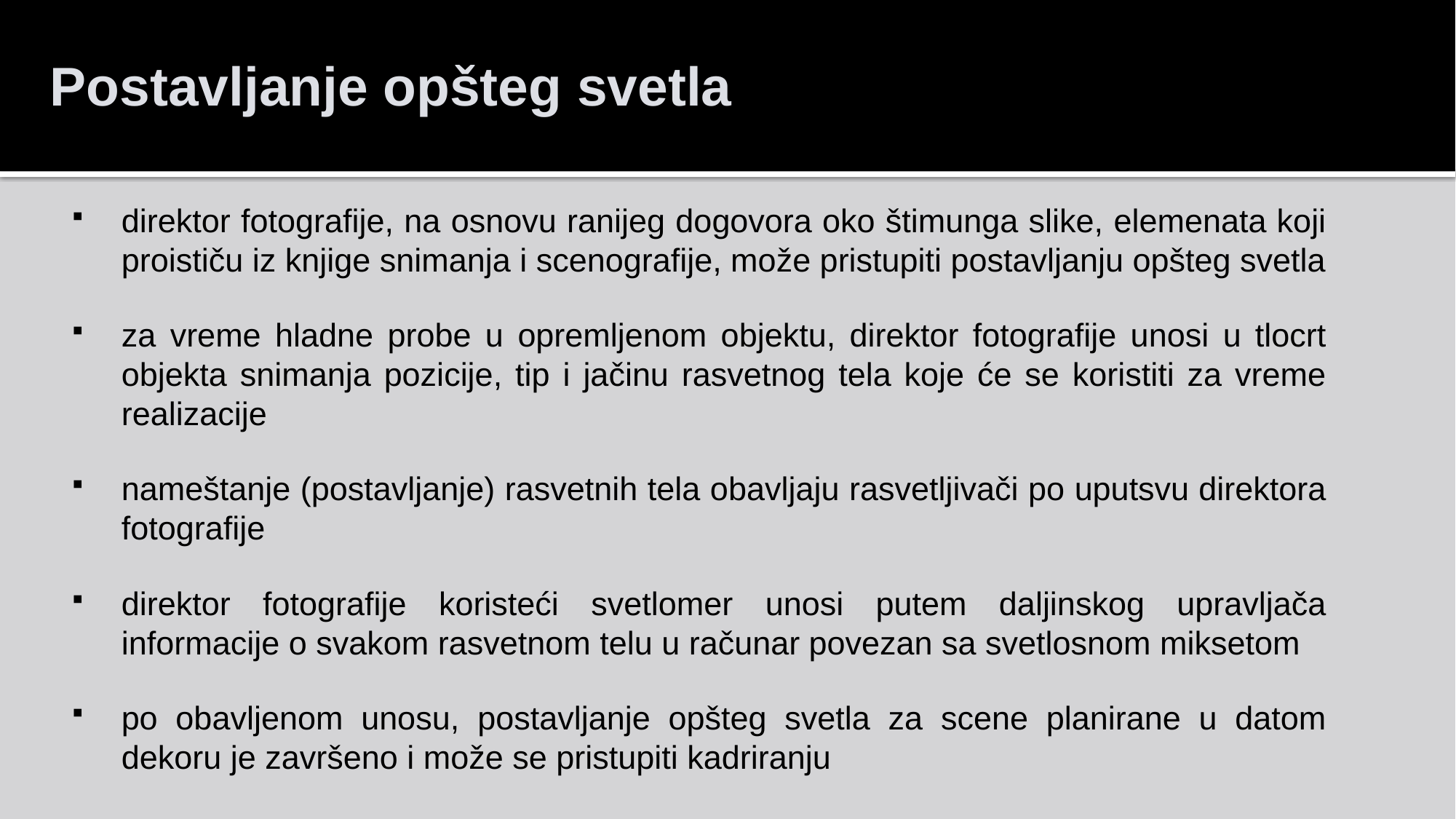

Postavljanje opšteg svetla

direktor fotografije, na osnovu ranijeg dogovora oko štimunga slike, elemenata koji proističu iz knjige snimanja i scenografije, može pristupiti postavljanju opšteg svetla

za vreme hladne probe u opremljenom objektu, direktor fotografije unosi u tlocrt objekta snimanja pozicije, tip i jačinu rasvetnog tela koje će se koristiti za vreme realizacije

nameštanje (postavljanje) rasvetnih tela obavljaju rasvetljivači po uputsvu direktora fotografije

direktor fotografije koristeći svetlomer unosi putem daljinskog upravljača informacije o svakom rasvetnom telu u računar povezan sa svetlosnom miksetom

po obavljenom unosu, postavljanje opšteg svetla za scene planirane u datom dekoru je završeno i može se pristupiti kadriranju